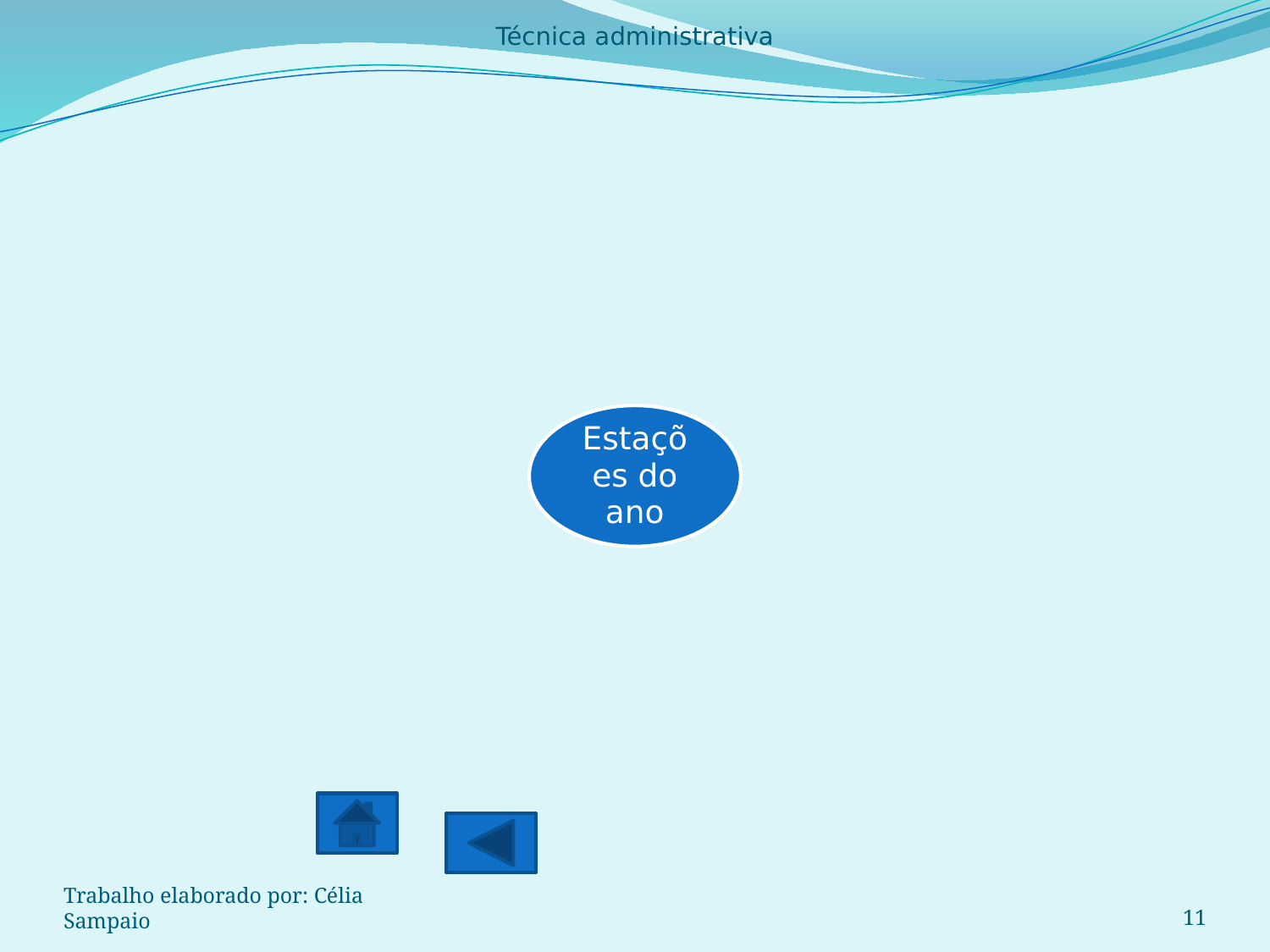

Técnica administrativa
Estações do ano

11
Trabalho elaborado por: Célia Sampaio